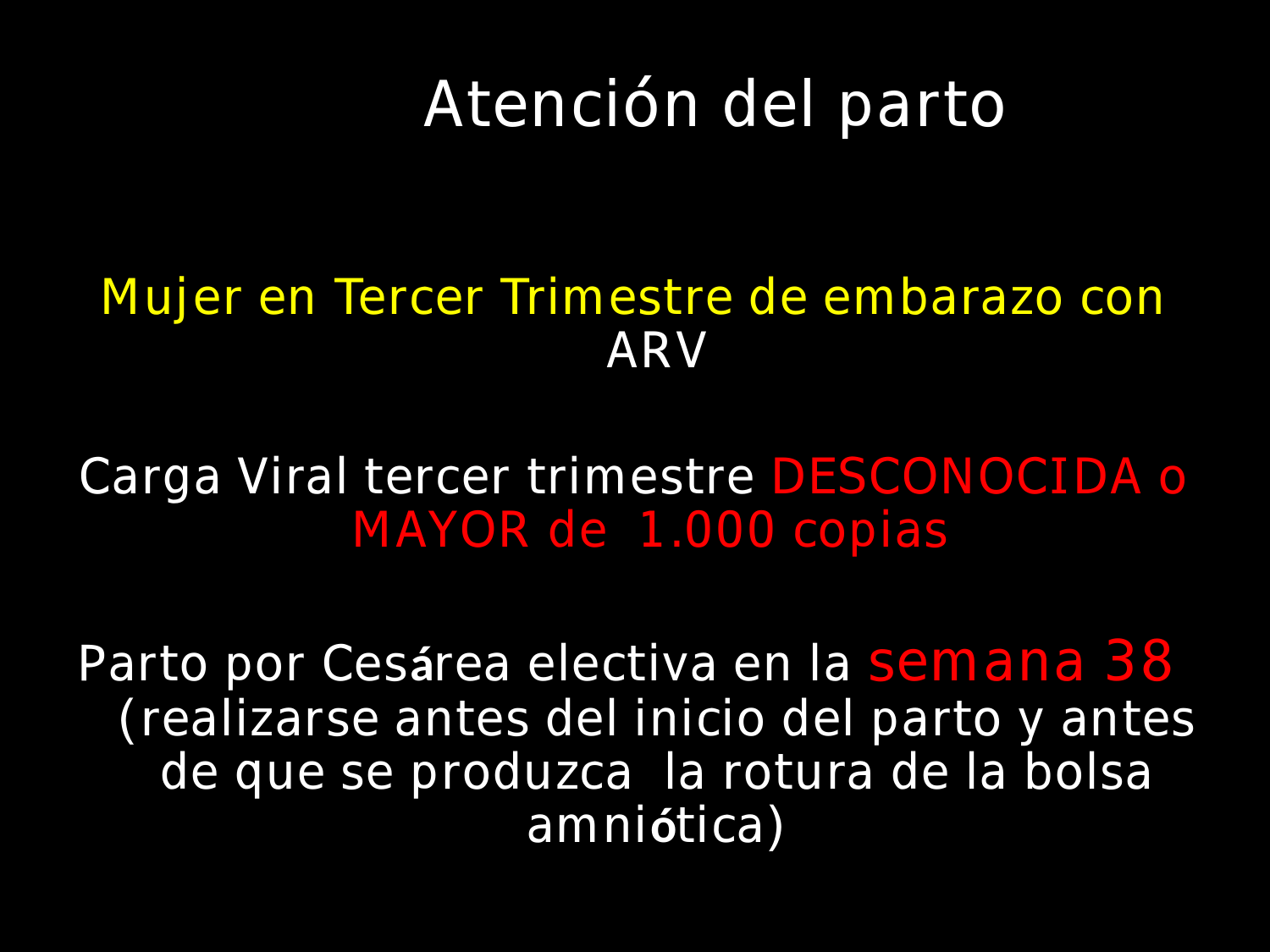

# Atención del parto

Mujer en Tercer Trimestre de embarazo con ARV

Carga Viral tercer trimestre DESCONOCIDA o MAYOR de  1.000 copias

Parto por Cesárea electiva en la semana 38  (realizarse antes del inicio del parto y antes de que se produzca  la rotura de la bolsa amniótica)